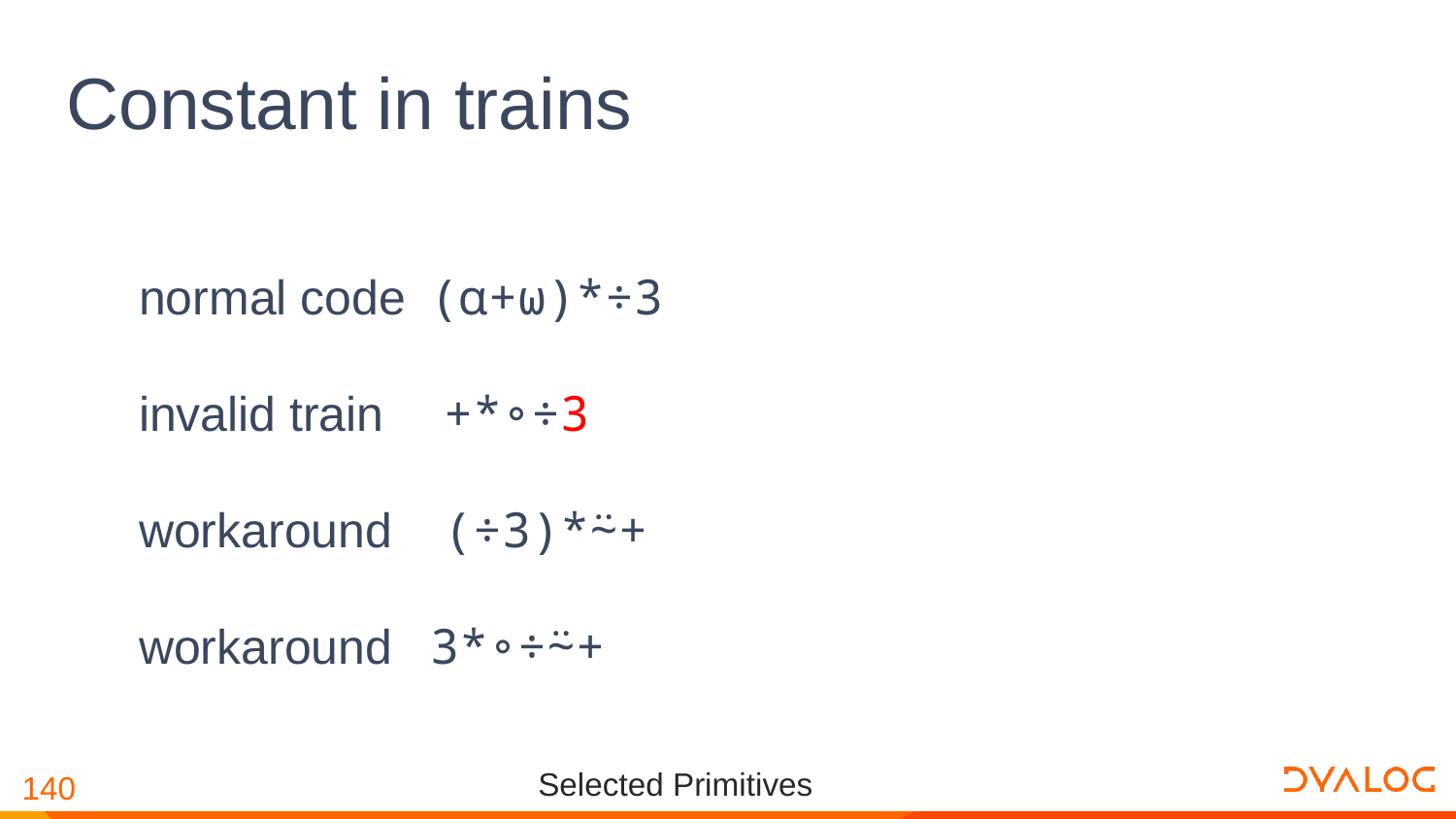

# Constant in trains
normal code	(⍺+⍵)*÷3
invalid train	 +*∘÷3
workaround	 (÷3)*⍨+
workaround	3*∘÷⍨+